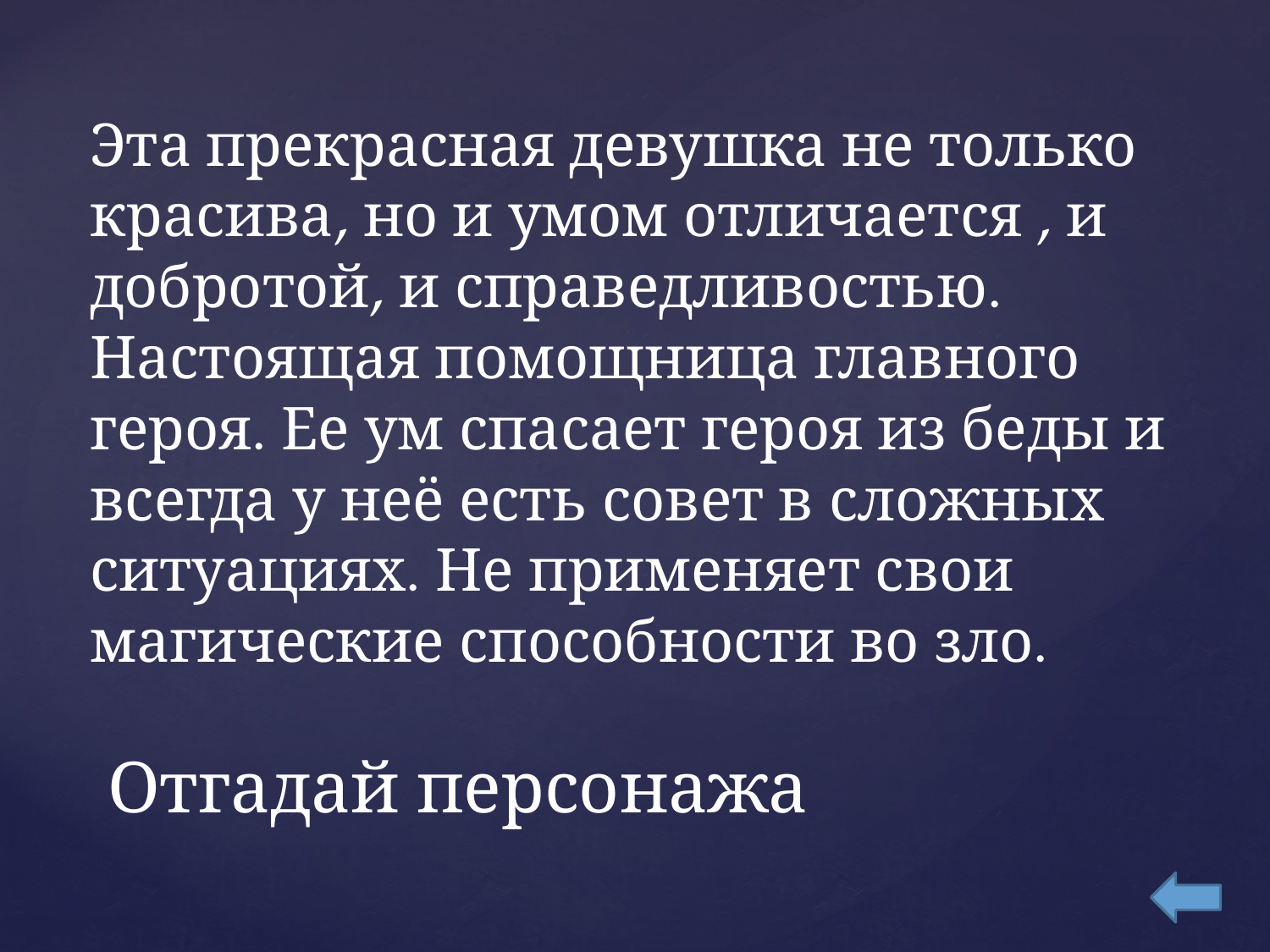

Эта прекрасная девушка не только красива, но и умом отличается , и добротой, и справедливостью. Настоящая помощница главного героя. Ее ум спасает героя из беды и всегда у неё есть совет в сложных ситуациях. Не применяет свои магические способности во зло.
# Отгадай персонажа